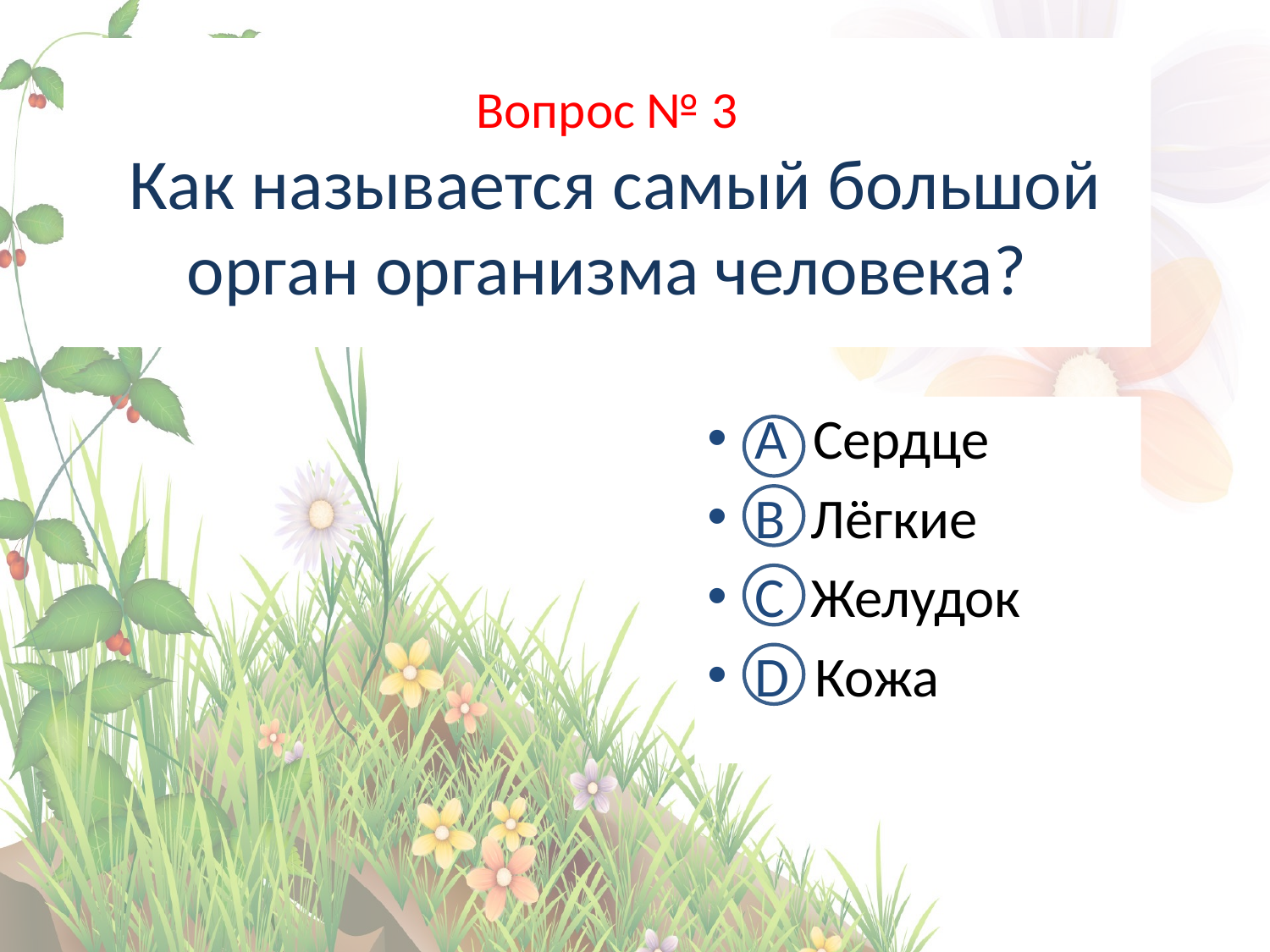

# Вопрос № 3 Как называется самый большой орган организма человека?
А  Сердце
В  Лёгкие
С  Желудок
D  Кожа